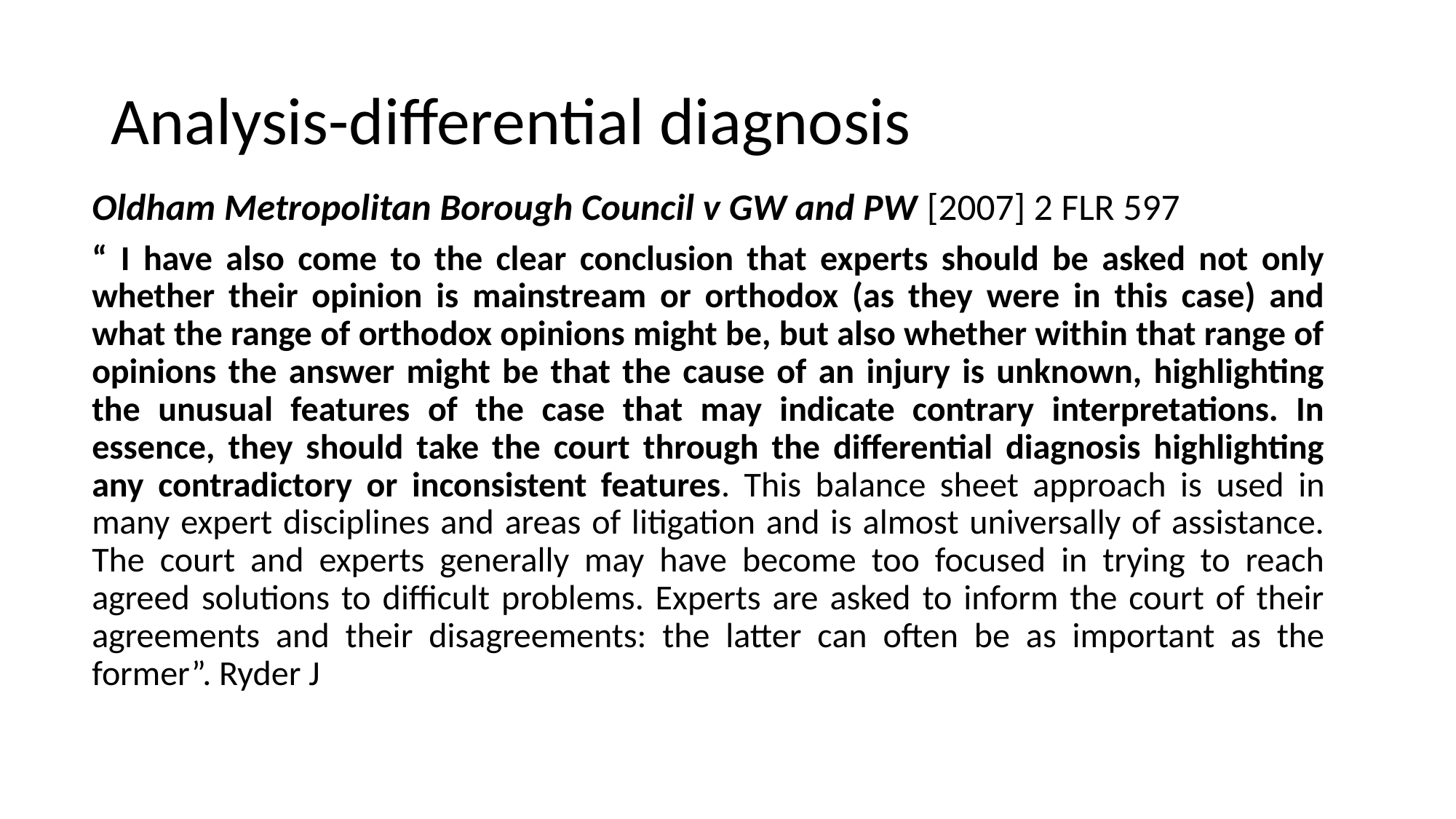

# Analysis-differential diagnosis
Oldham Metropolitan Borough Council v GW and PW [2007] 2 FLR 597
“ I have also come to the clear conclusion that experts should be asked not only whether their opinion is mainstream or orthodox (as they were in this case) and what the range of orthodox opinions might be, but also whether within that range of opinions the answer might be that the cause of an injury is unknown, highlighting the unusual features of the case that may indicate contrary interpretations. In essence, they should take the court through the differential diagnosis highlighting any contradictory or inconsistent features. This balance sheet approach is used in many expert disciplines and areas of litigation and is almost universally of assistance. The court and experts generally may have become too focused in trying to reach agreed solutions to difficult problems. Experts are asked to inform the court of their agreements and their disagreements: the latter can often be as important as the former”. Ryder J